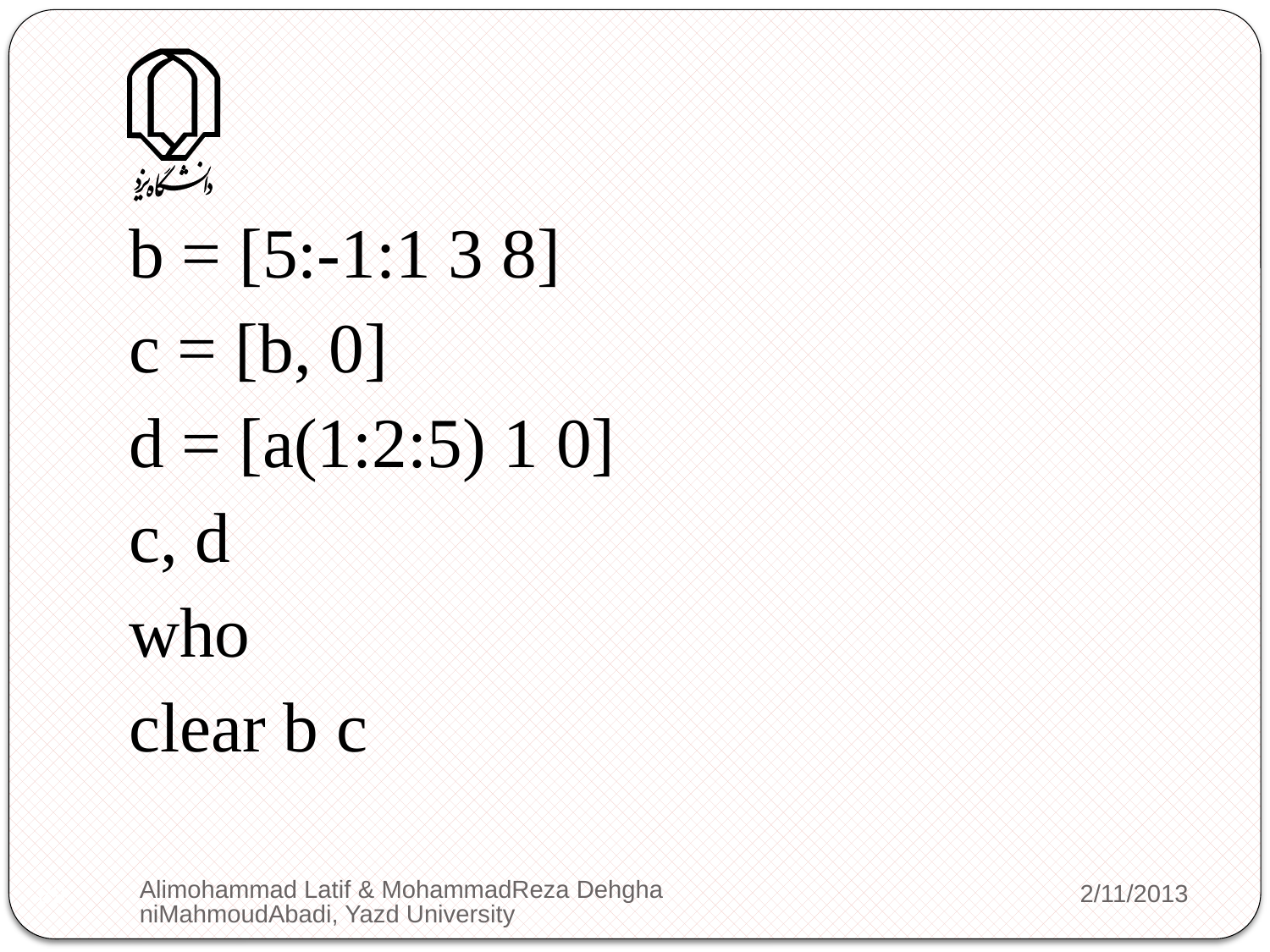

b = [5:-1:1 3 8]
c = [b, 0]
d = [a(1:2:5) 1 0]
c, d
who
clear b c
Alimohammad Latif & MohammadReza DehghaniMahmoudAbadi, Yazd University
2/11/2013
89